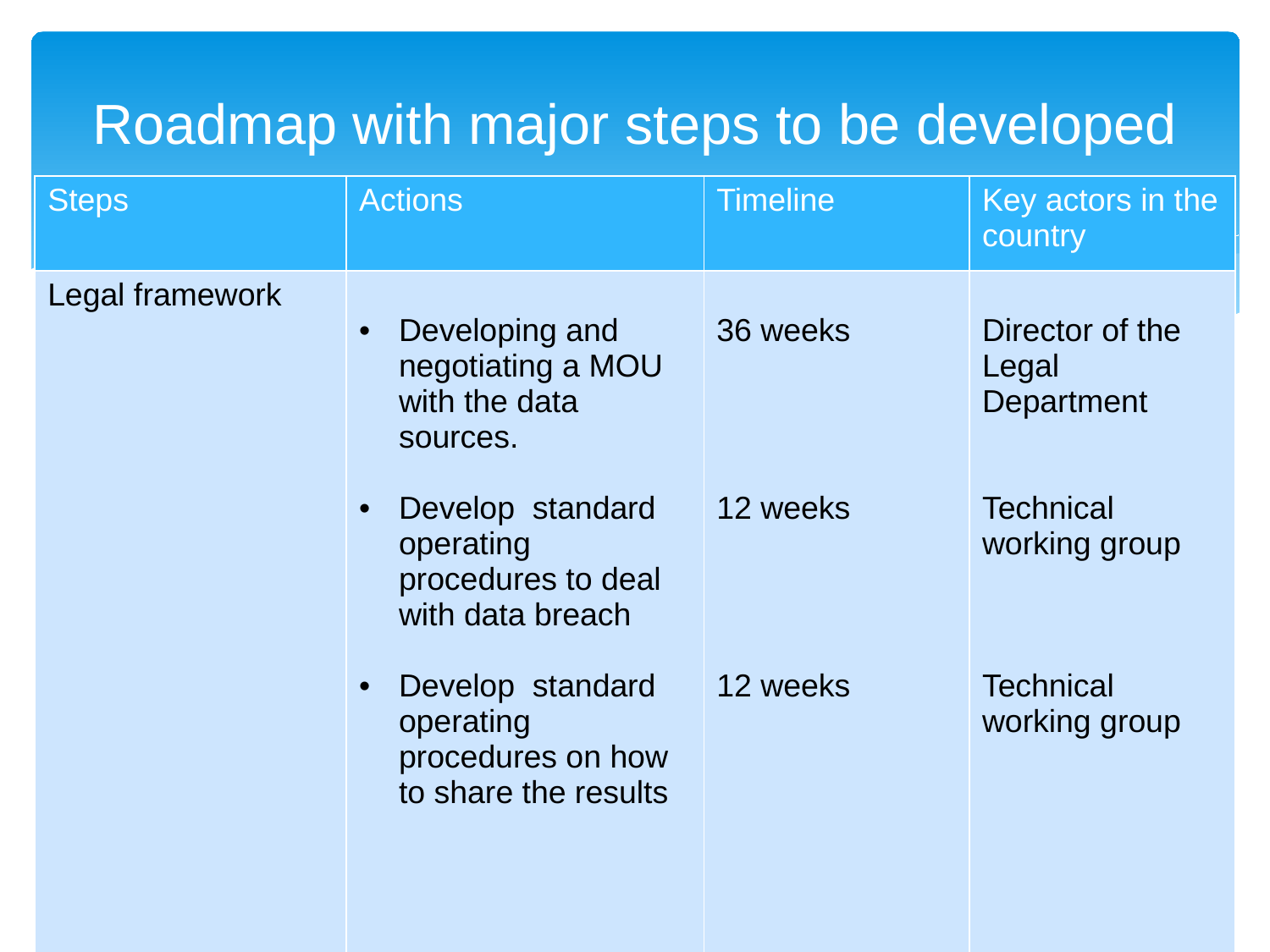

# Roadmap with major steps to be developed
| Steps | Actions | Timeline | Key actors in the country |
| --- | --- | --- | --- |
| Legal framework | Developing and negotiating a MOU with the data sources. Develop standard operating procedures to deal with data breach Develop standard operating procedures on how to share the results | 36 weeks 12 weeks 12 weeks | Director of the Legal Department Technical working group Technical working group |
|  |  |  |  |
|  |  |  |  |
|  |  |  |  |
|  |  |  |  |
|  |  |  |  |
|  |  |  |  |
|  |  |  |  |